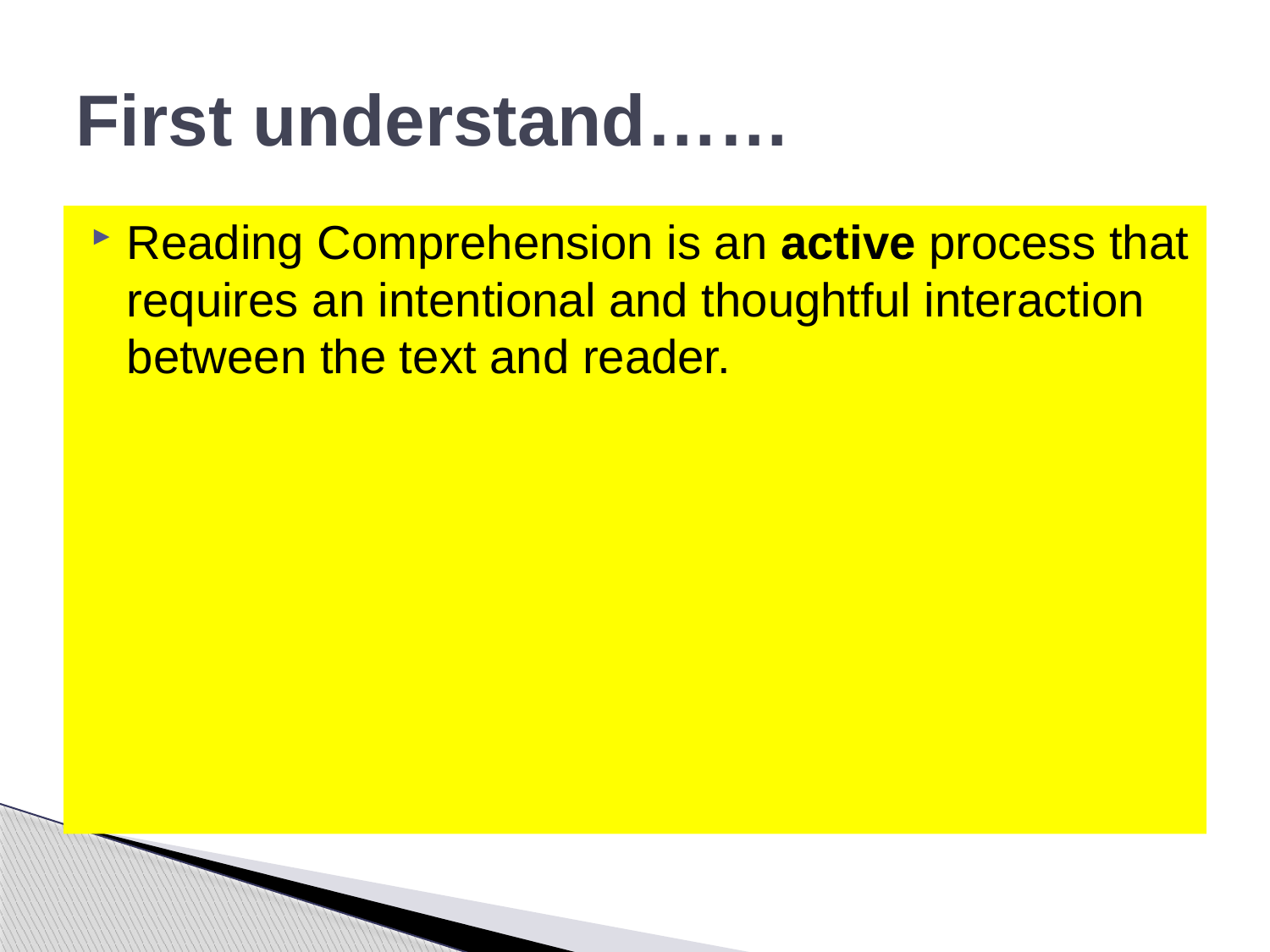

# First understand……
Reading Comprehension is an active process that requires an intentional and thoughtful interaction between the text and reader.